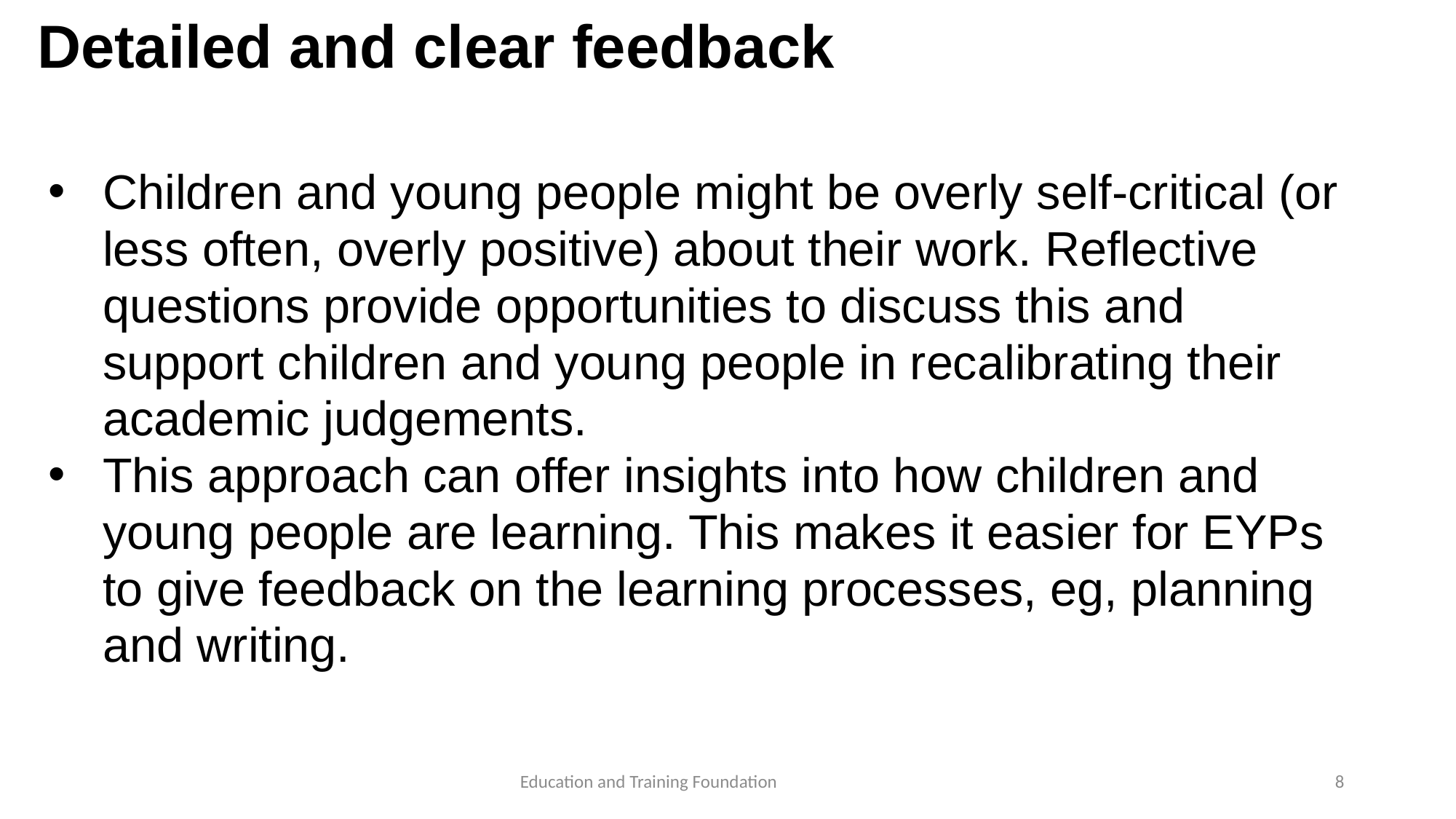

# Detailed and clear feedback
Children and young people might be overly self-critical (or less often, overly positive) about their work. Reflective questions provide opportunities to discuss this and support children and young people in recalibrating their academic judgements.
This approach can offer insights into how children and young people are learning. This makes it easier for EYPs to give feedback on the learning processes, eg, planning and writing.

8
Education and Training Foundation